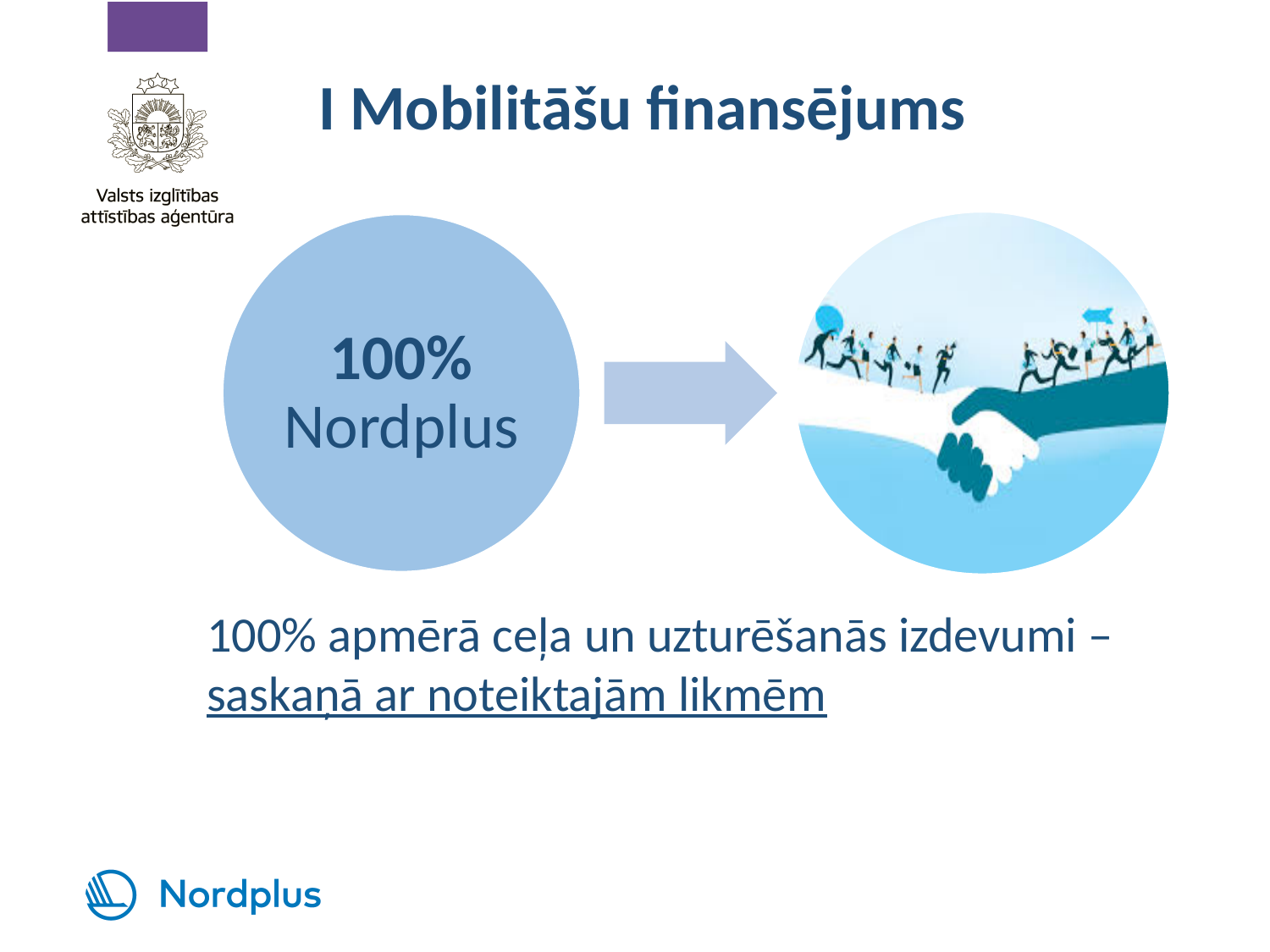

100% Nordplus

# I Mobilitāšu finansējums
100% apmērā ceļa un uzturēšanās izdevumi –saskaņā ar noteiktajām likmēm